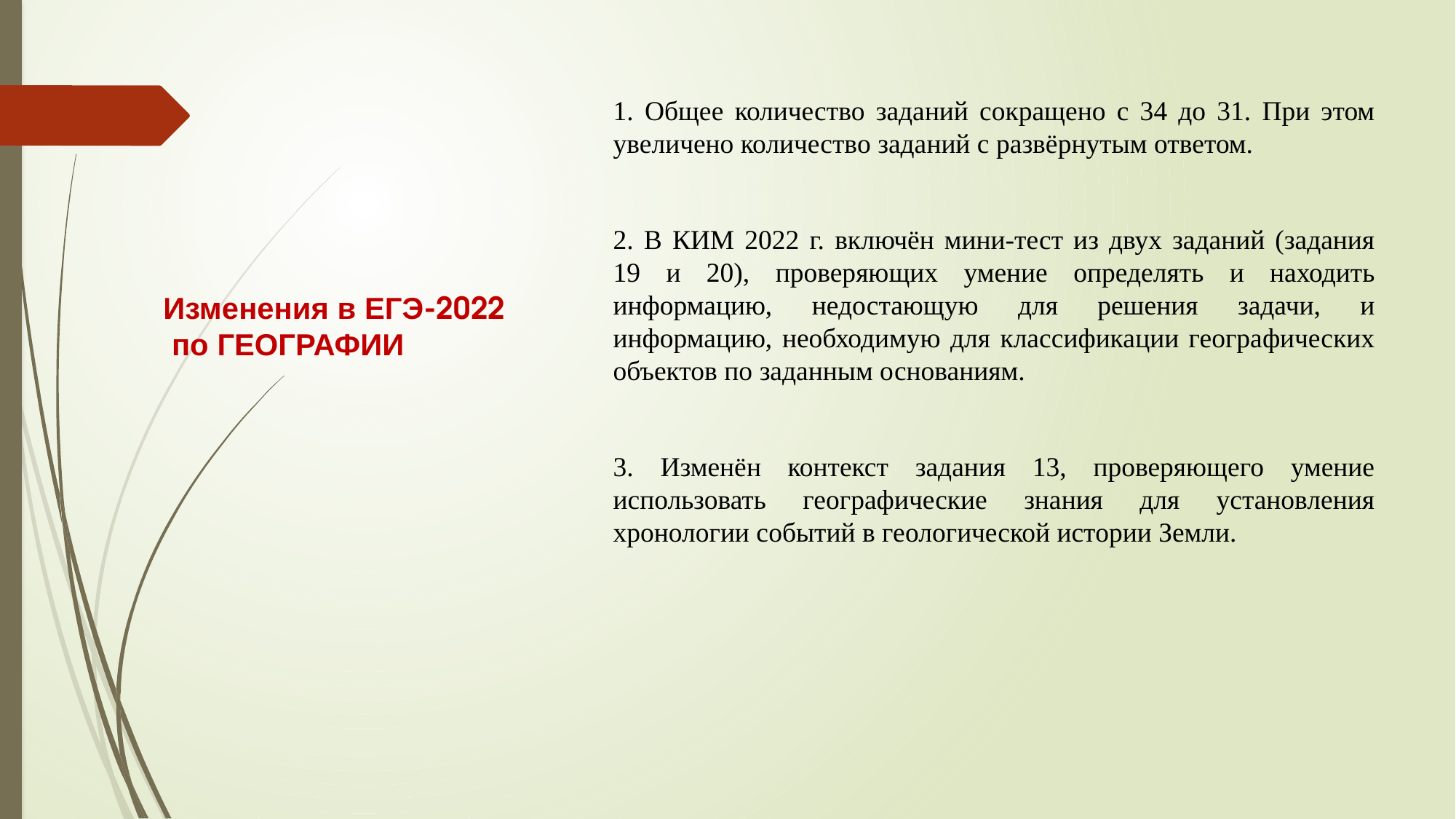

1. Общее количество заданий сокращено с 34 до 31. При этом увеличено количество заданий с развёрнутым ответом.

2. В КИМ 2022 г. включён мини-тест из двух заданий (задания 19 и 20), проверяющих умение определять и находить информацию, недостающую для решения задачи, и информацию, необходимую для классификации географических объектов по заданным основаниям.

3. Изменён контекст задания 13, проверяющего умение использовать географические знания для установления хронологии событий в геологической истории Земли.

# Изменения в ЕГЭ-2022 по ГЕОГРАФИИ